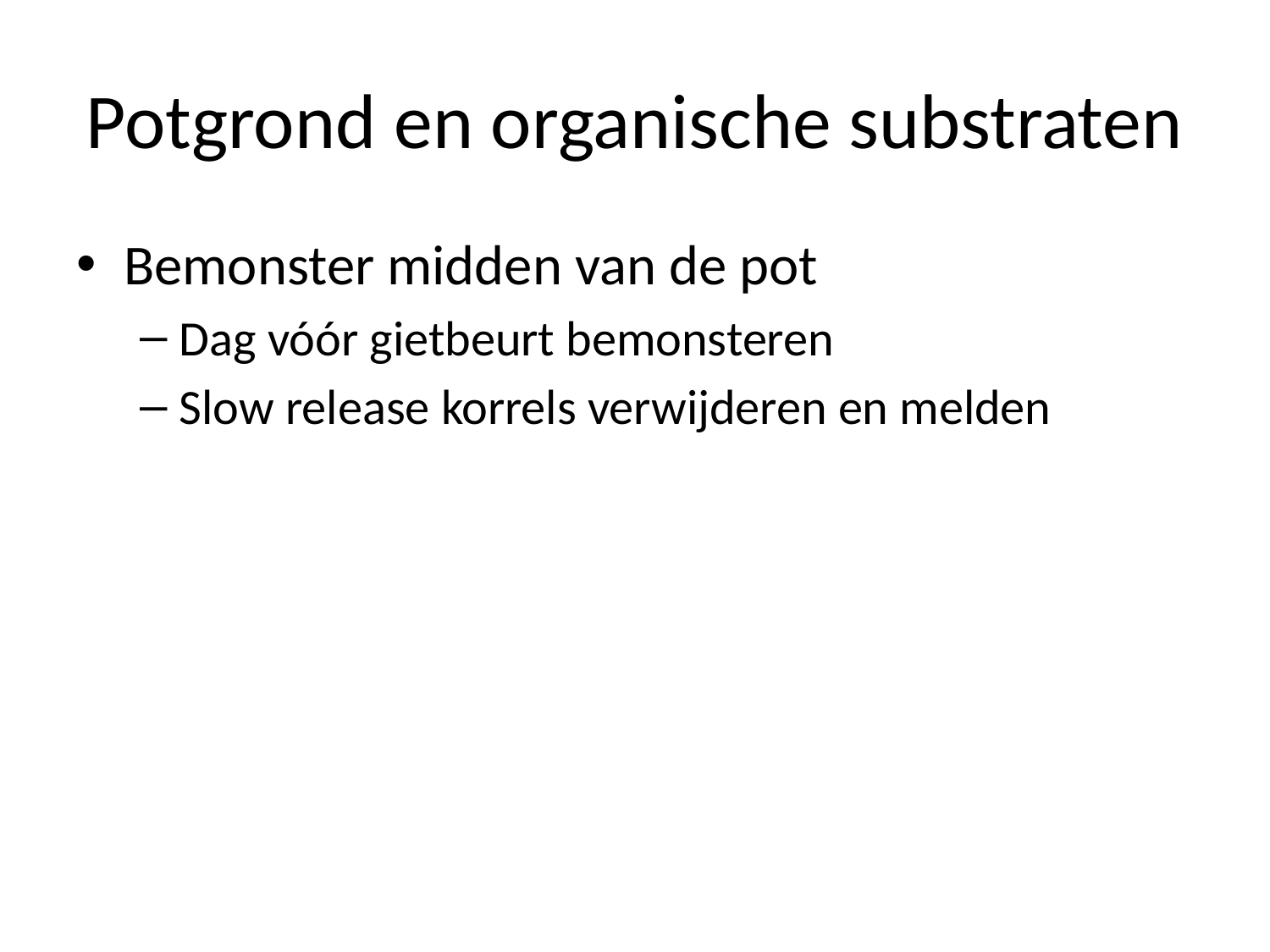

# Potgrond en organische substraten
Bemonster midden van de pot
Dag vóór gietbeurt bemonsteren
Slow release korrels verwijderen en melden